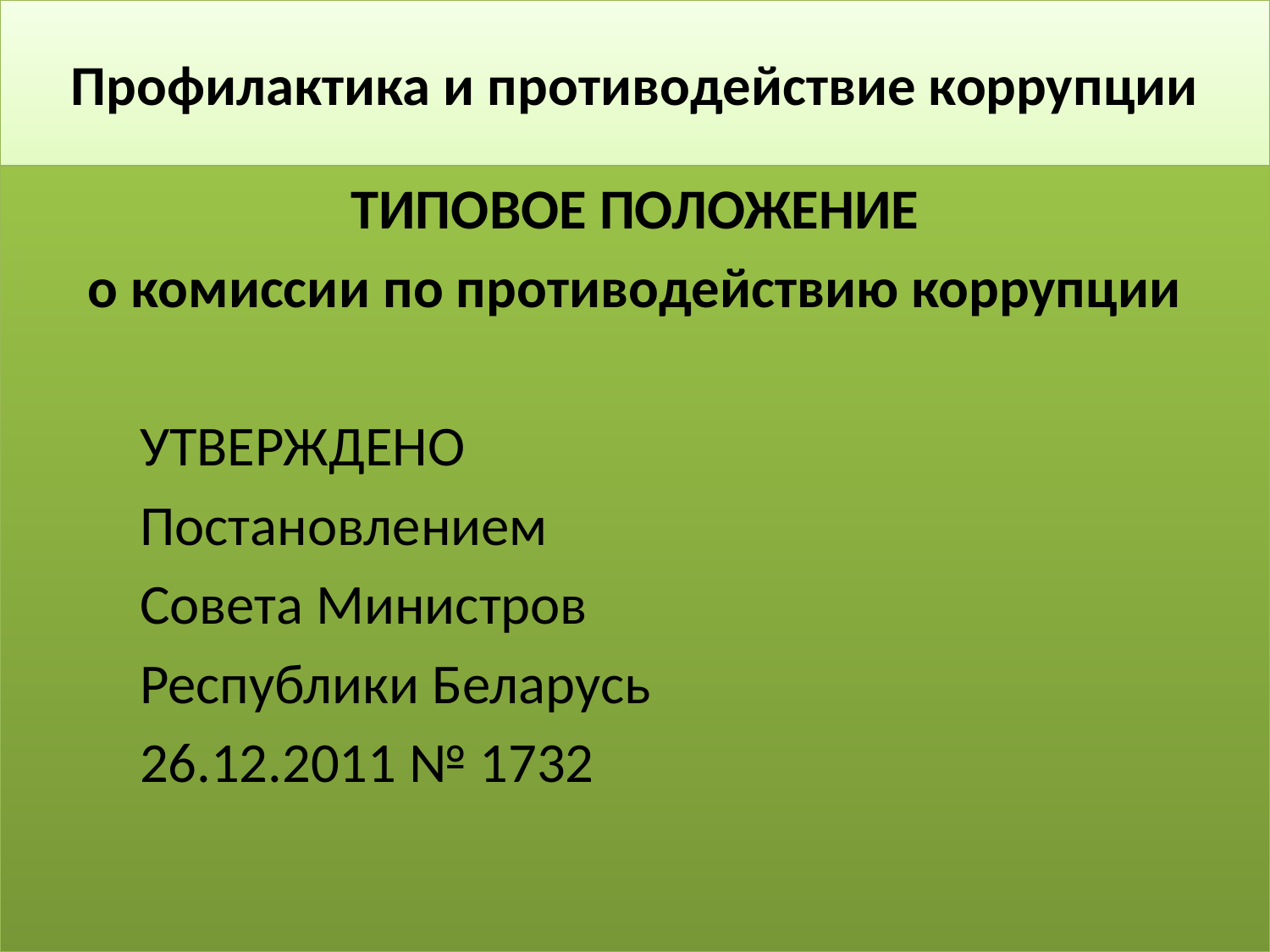

# Профилактика и противодействие коррупции
ТИПОВОЕ ПОЛОЖЕНИЕ
о комиссии по противодействию коррупции

	УТВЕРЖДЕНО
	Постановлением
	Совета Министров
	Республики Беларусь
	26.12.2011 № 1732

37